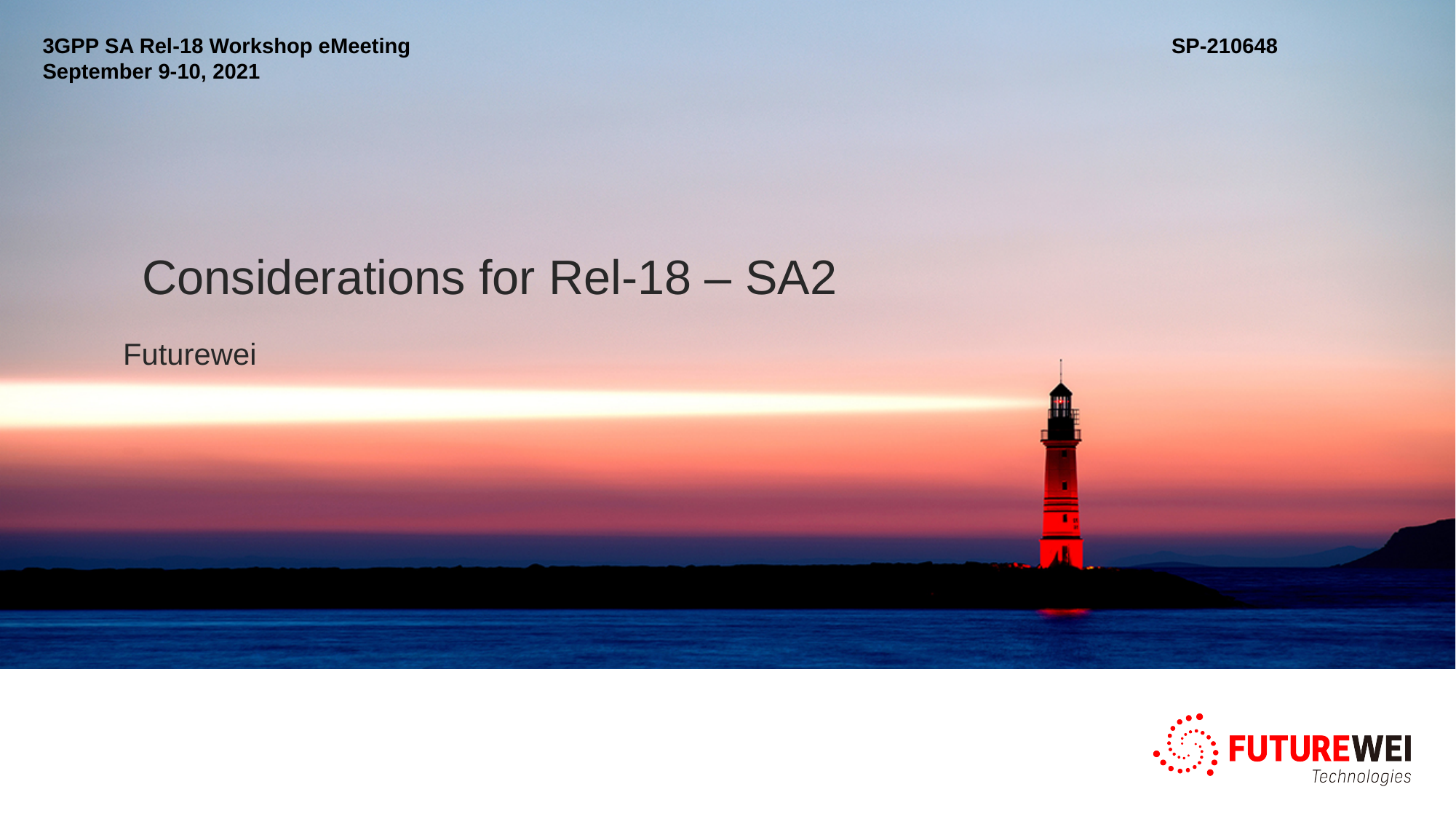

SP-210648
3GPP SA Rel-18 Workshop eMeeting September 9-10, 2021
# Considerations for Rel-18 – SA2
Futurewei